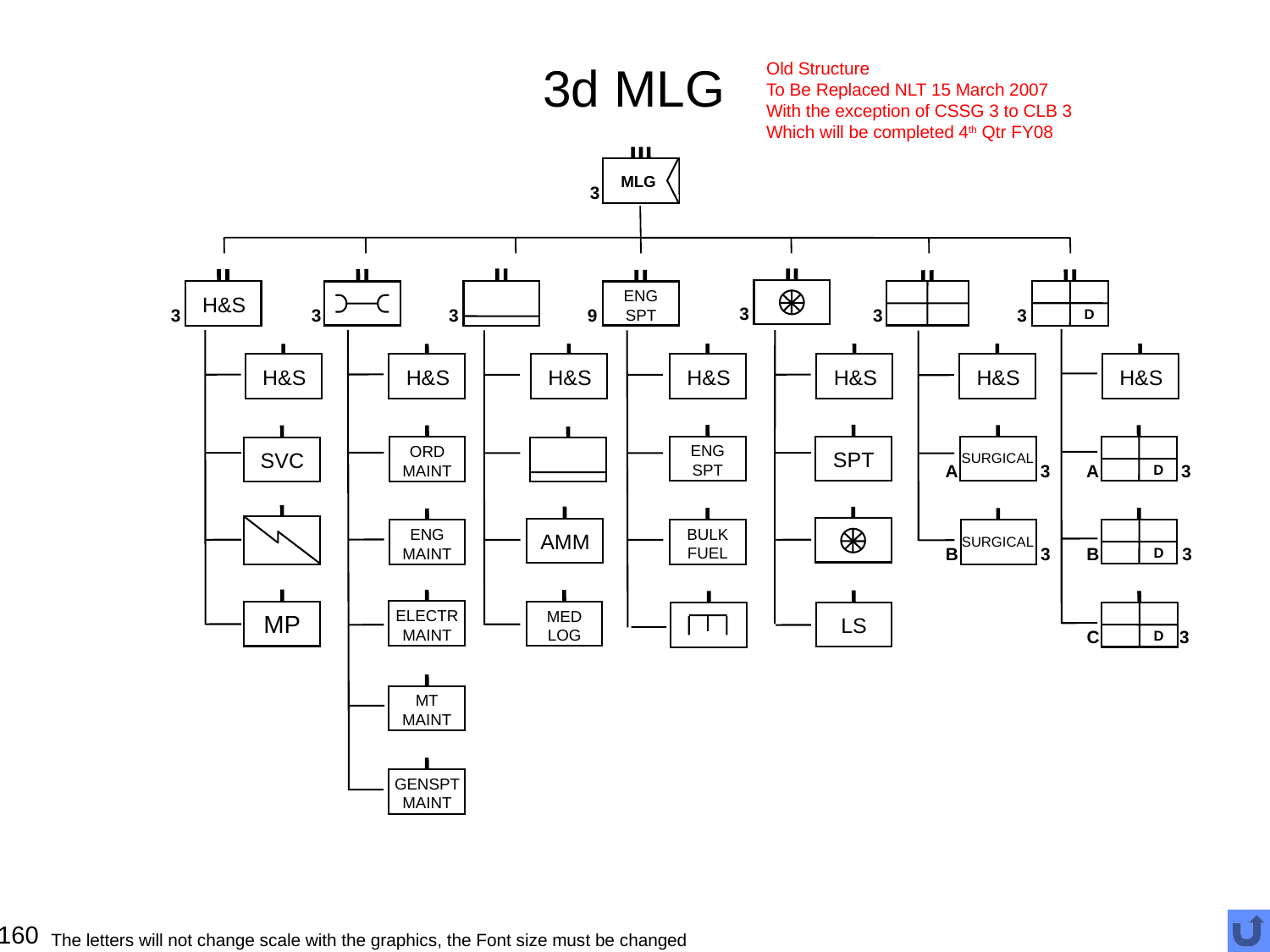

# 3d MLG
Old Structure
To Be Replaced NLT 15 March 2007
With the exception of CSSG 3 to CLB 3
Which will be completed 4th Qtr FY08

 MLG
3

3

3

3

H&S
3

D
3

ENG
SPT
9

3

H&S

H&S

H&S

H&S

H&S

H&S

H&S

SPT

ENG
SPT

SURGICAL
A
3

D
A
3

SVC

ORD
MAINT

AMM

BULK
FUEL

D
B
3

SURGICAL
B
3

ENG
MAINT

MP

ELECTR
MAINT

MED
LOG

LS

D
C
3

MT
MAINT

GENSPT
MAINT

160

The letters will not change scale with the graphics, the Font size must be changed